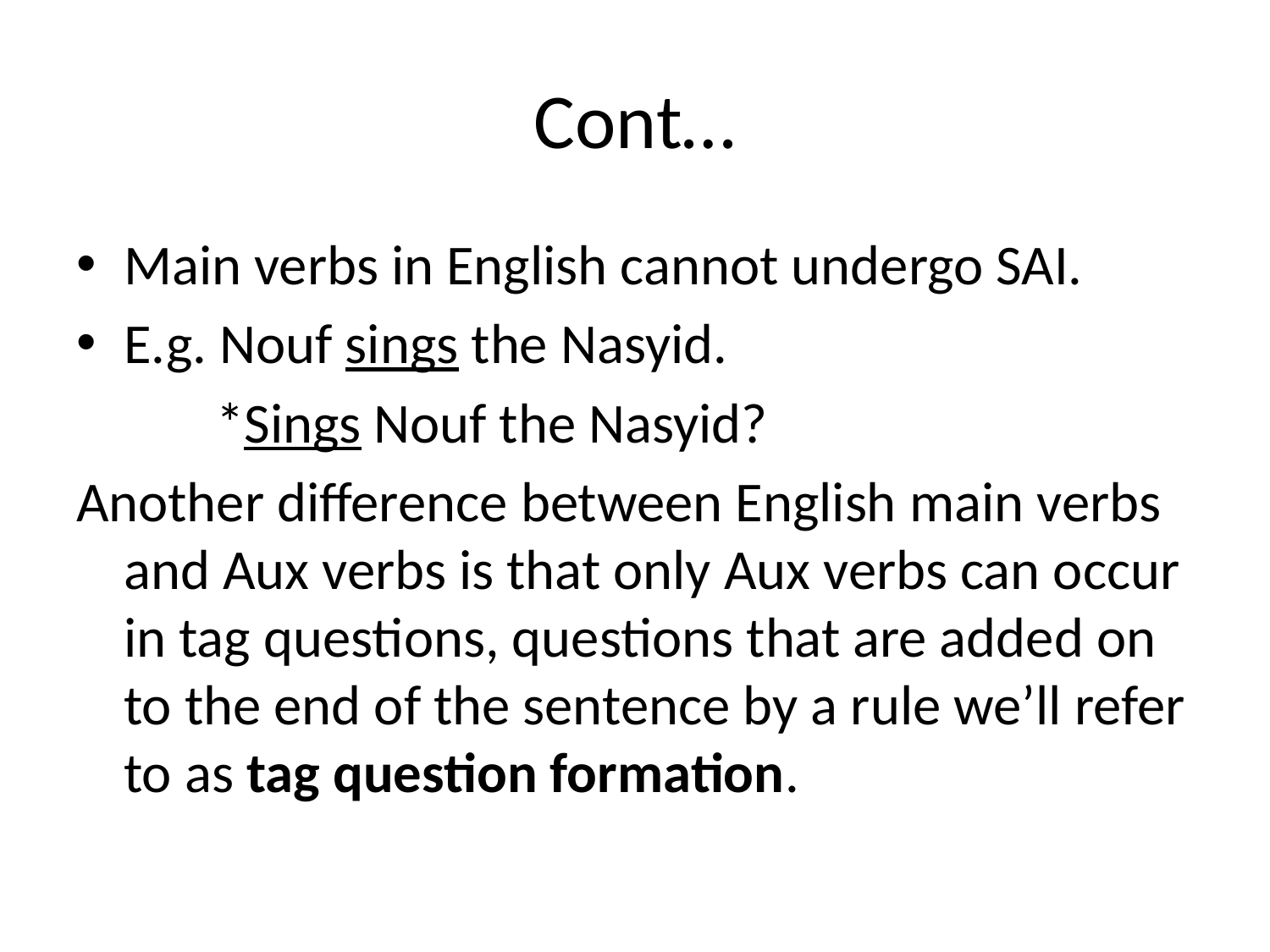

# Cont…
Main verbs in English cannot undergo SAI.
E.g. Nouf sings the Nasyid.
           *Sings Nouf the Nasyid?
Another difference between English main verbs and Aux verbs is that only Aux verbs can occur in tag questions, questions that are added on to the end of the sentence by a rule we’ll refer to as tag question formation.